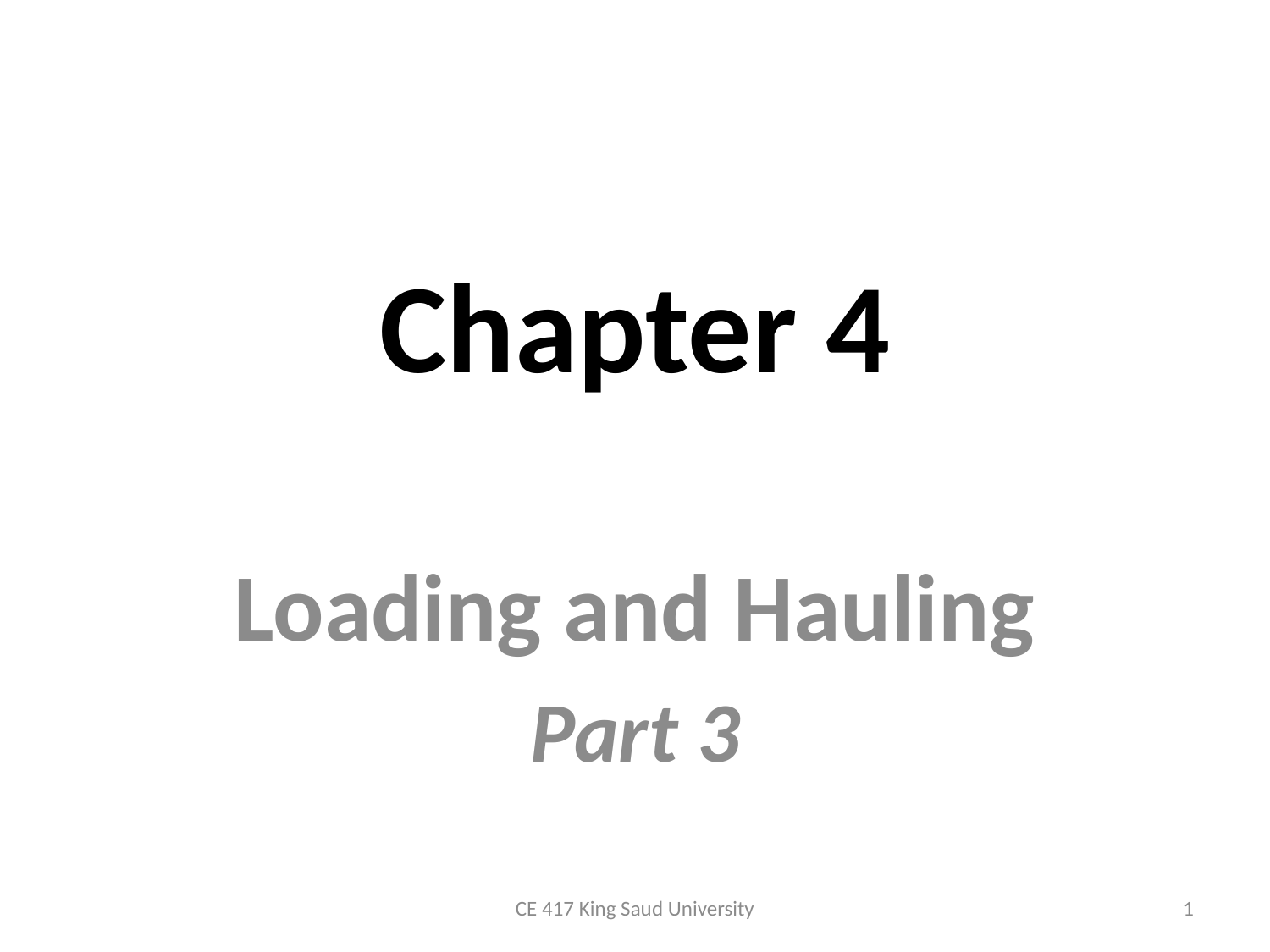

# Chapter 4
Loading and Hauling
Part 3
CE 417 King Saud University
1